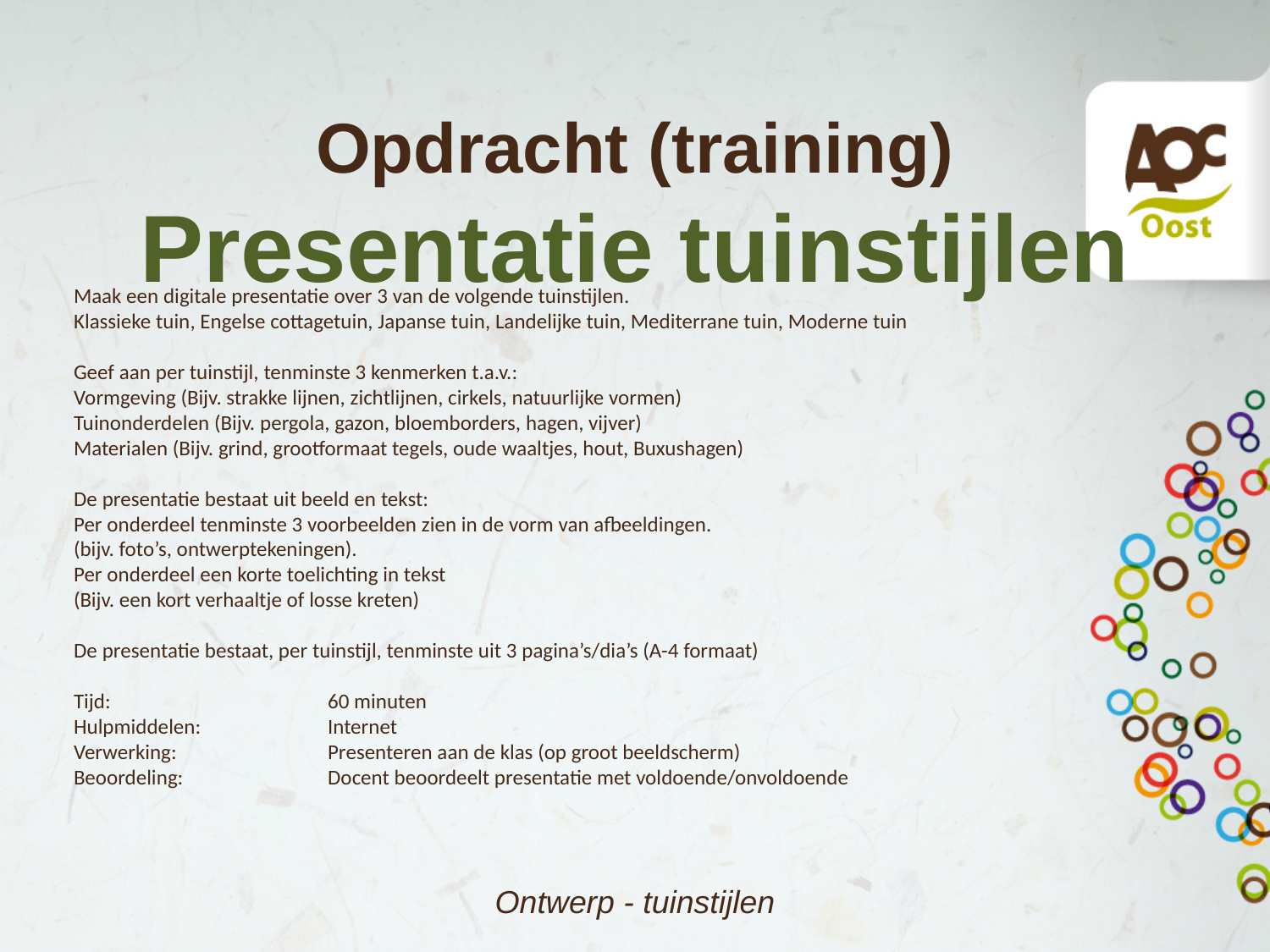

Opdracht (training)
Presentatie tuinstijlen

Maak een digitale presentatie over 3 van de volgende tuinstijlen.
Klassieke tuin, Engelse cottagetuin, Japanse tuin, Landelijke tuin, Mediterrane tuin, Moderne tuin

Geef aan per tuinstijl, tenminste 3 kenmerken t.a.v.:
Vormgeving (Bijv. strakke lijnen, zichtlijnen, cirkels, natuurlijke vormen)
Tuinonderdelen (Bijv. pergola, gazon, bloemborders, hagen, vijver)
Materialen (Bijv. grind, grootformaat tegels, oude waaltjes, hout, Buxushagen)

De presentatie bestaat uit beeld en tekst:
Per onderdeel tenminste 3 voorbeelden zien in de vorm van afbeeldingen.
(bijv. foto’s, ontwerptekeningen).
Per onderdeel een korte toelichting in tekst
(Bijv. een kort verhaaltje of losse kreten)

De presentatie bestaat, per tuinstijl, tenminste uit 3 pagina’s/dia’s (A-4 formaat)

Tijd: 		60 minuten
Hulpmiddelen: 	Internet
Verwerking: 		Presenteren aan de klas (op groot beeldscherm)
Beoordeling: 		Docent beoordeelt presentatie met voldoende/onvoldoende

Ontwerp - tuinstijlen